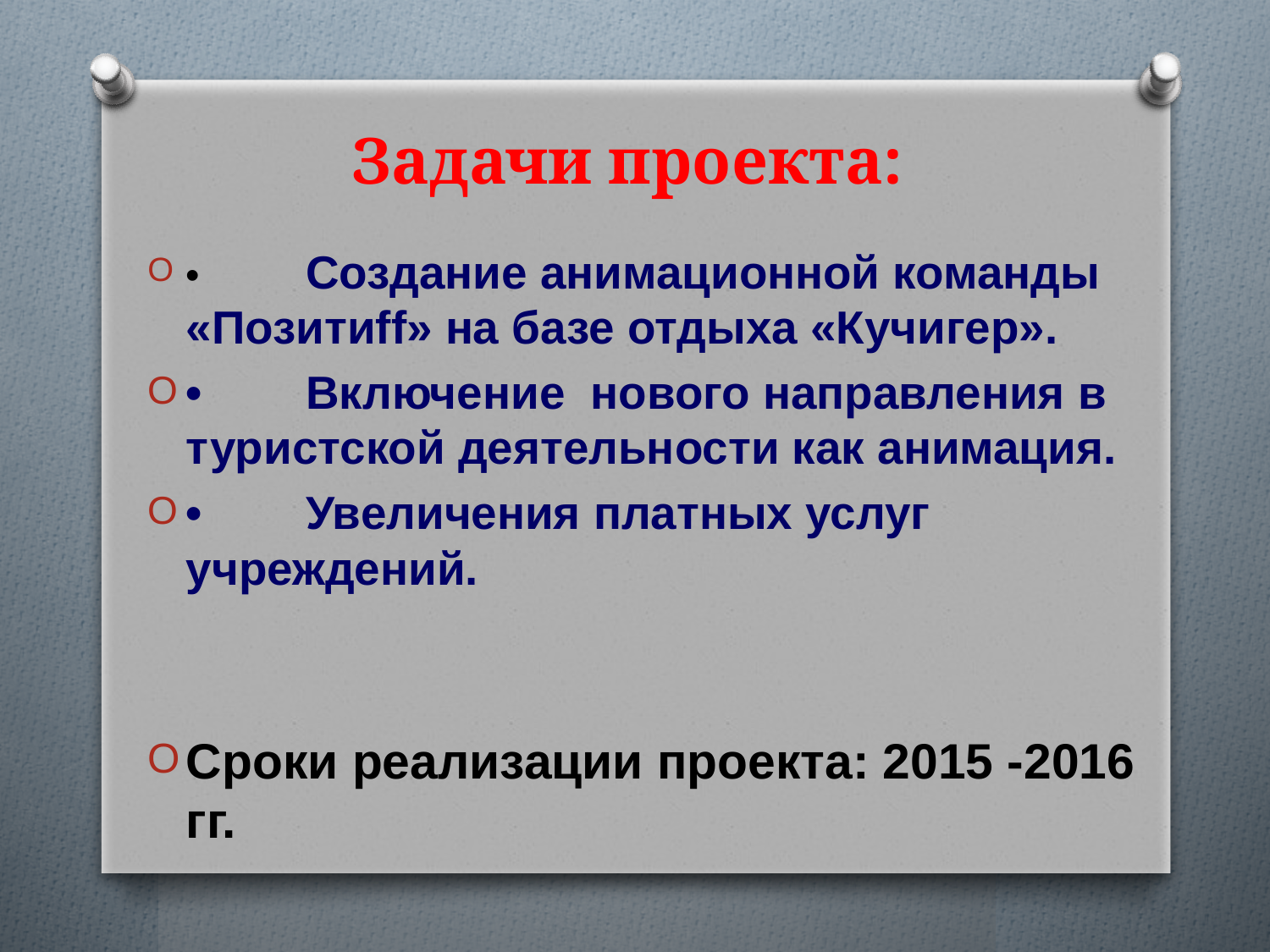

# Задачи проекта:
•	Создание анимационной команды  «Позитиff» на базе отдыха «Кучигер».
•	Включение  нового направления в туристской деятельности как анимация.
•	Увеличения платных услуг учреждений.

Сроки реализации проекта: 2015 -2016 гг.